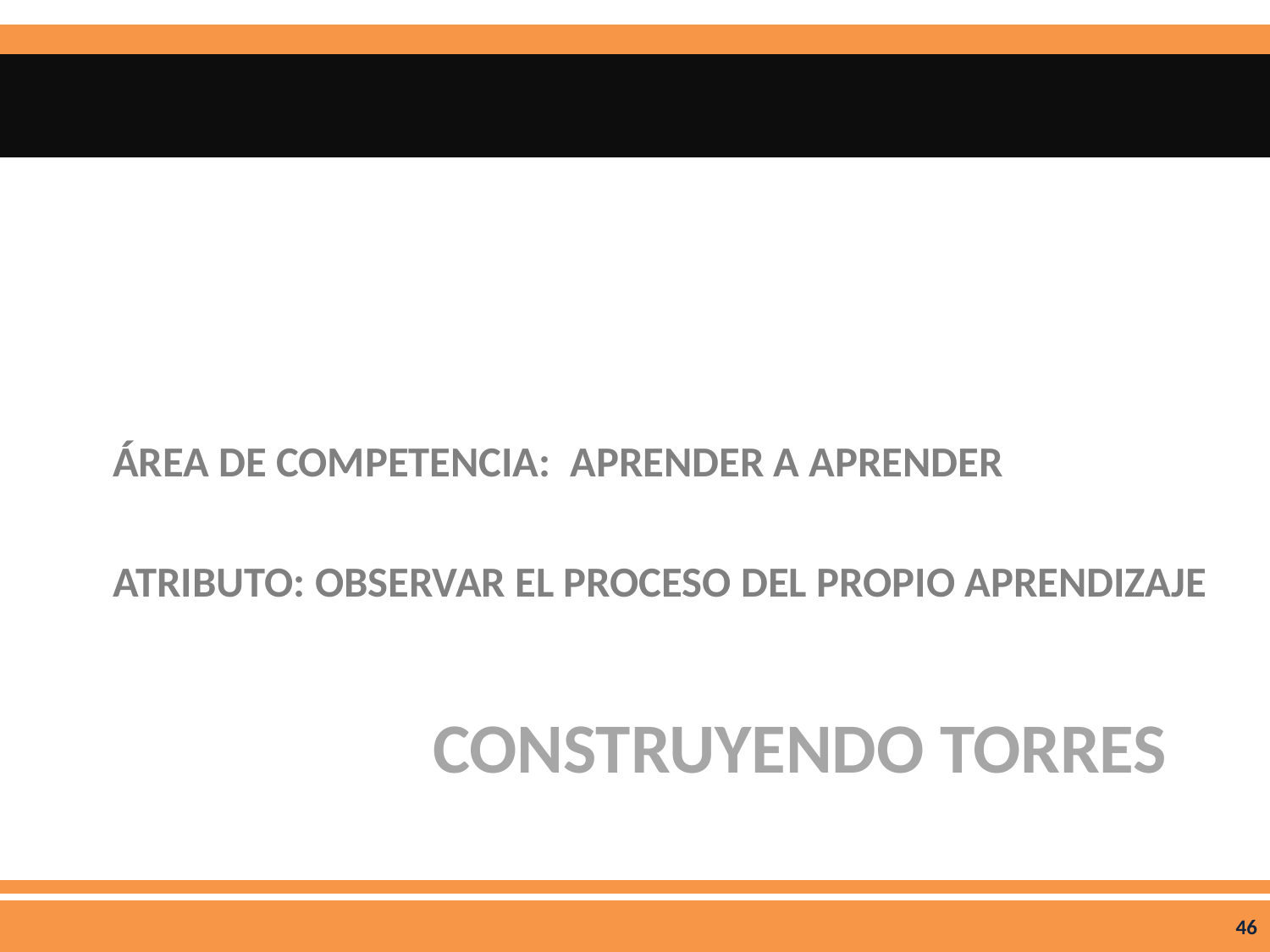

ÁREA DE COMPETENCIA:  Aprender a Aprender

ATRIBUTO: Observar el proceso del propio aprendizaje
# CONSTRUYENDO TORRES
46